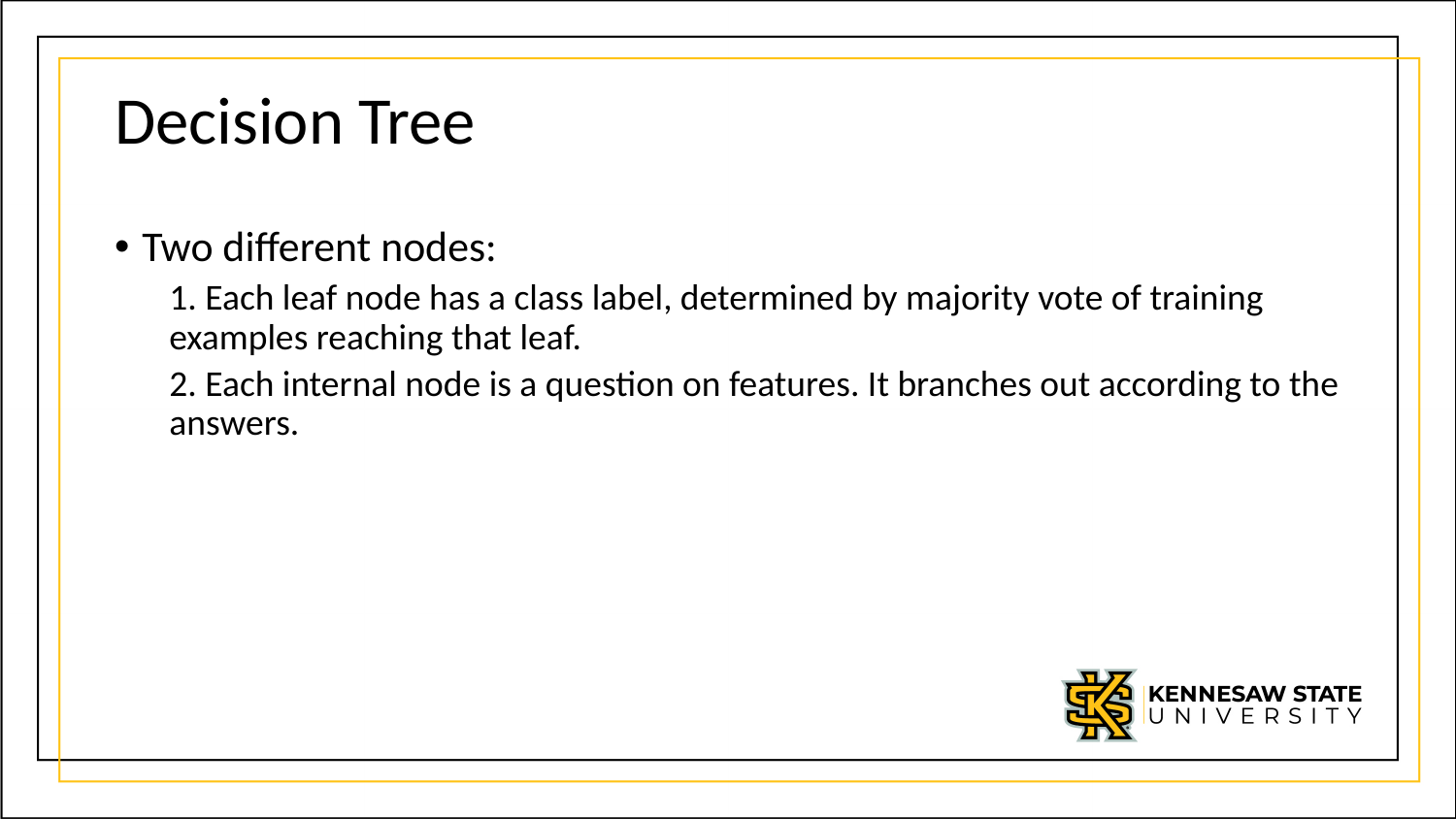

# Decision Tree
Two different nodes:
1. Each leaf node has a class label, determined by majority vote of training examples reaching that leaf.
2. Each internal node is a question on features. It branches out according to the answers.